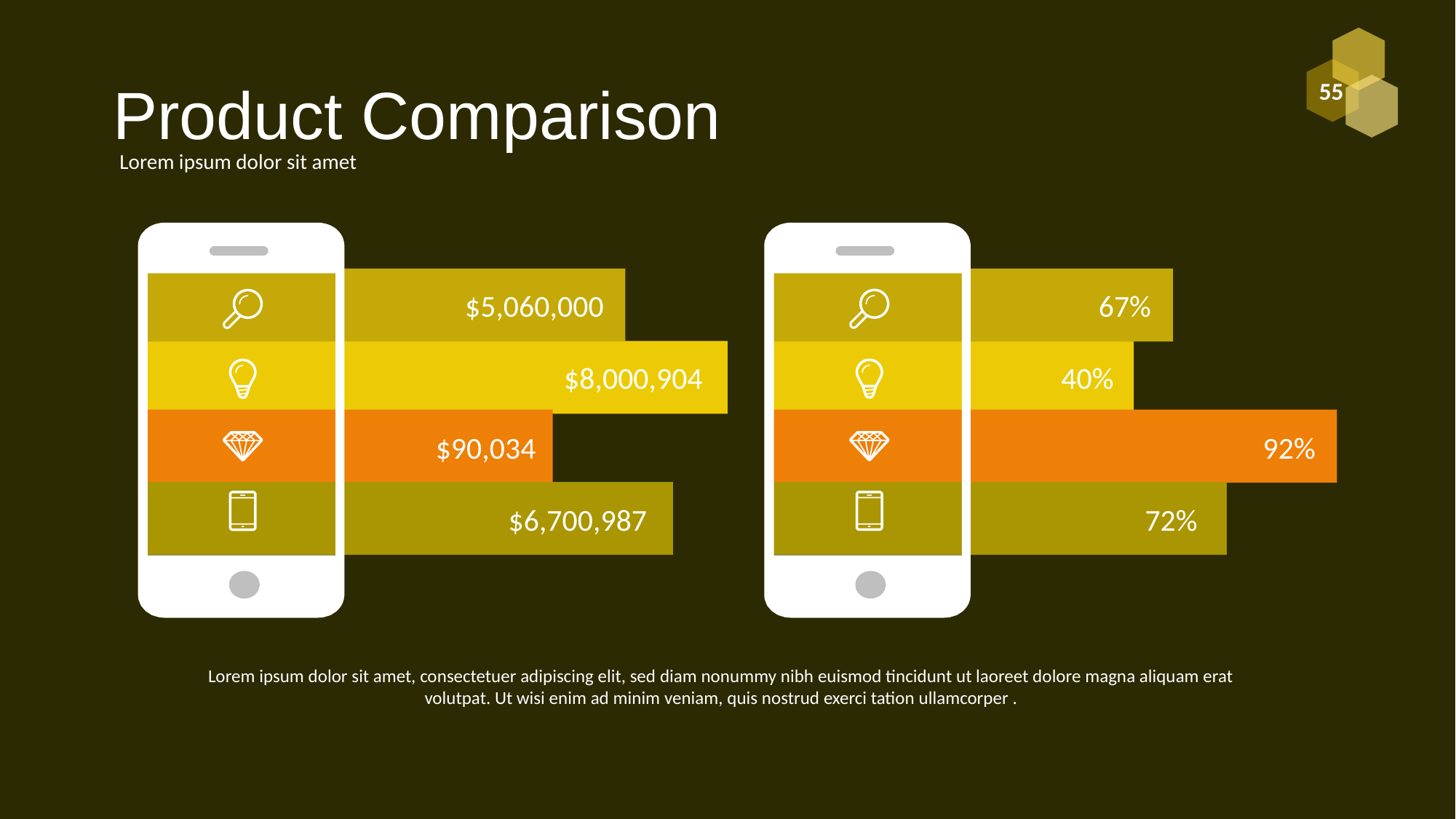

# Product Comparison
Lorem ipsum dolor sit amet

$5,060,000
67%

$8,000,904
40%

$90,034
92%

$6,700,987
72%
Lorem ipsum dolor sit amet, consectetuer adipiscing elit, sed diam nonummy nibh euismod tincidunt ut laoreet dolore magna aliquam erat volutpat. Ut wisi enim ad minim veniam, quis nostrud exerci tation ullamcorper .